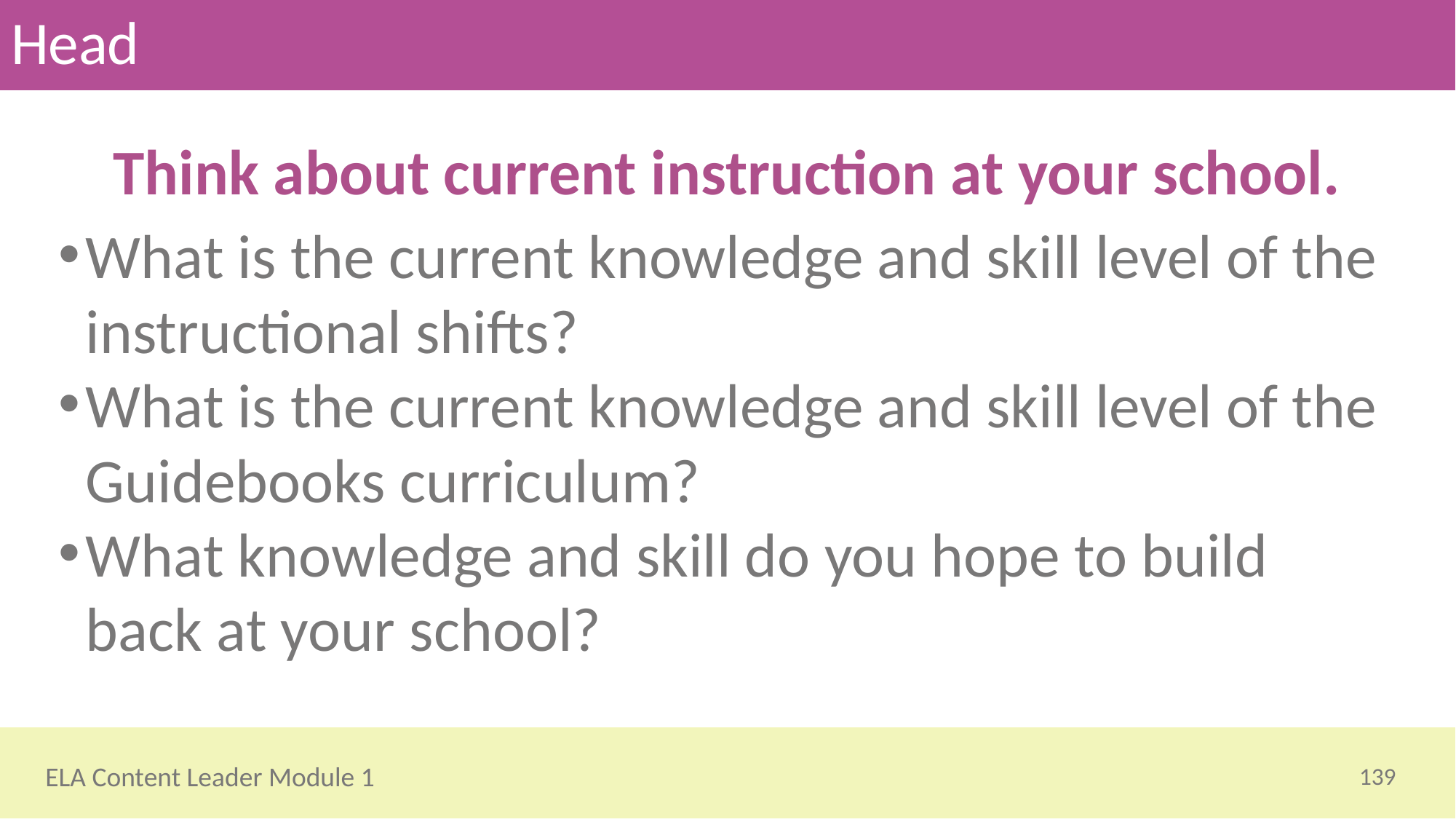

# Head
Think about current instruction at your school.
What is the current knowledge and skill level of the instructional shifts?
What is the current knowledge and skill level of the Guidebooks curriculum?
What knowledge and skill do you hope to build back at your school?
139